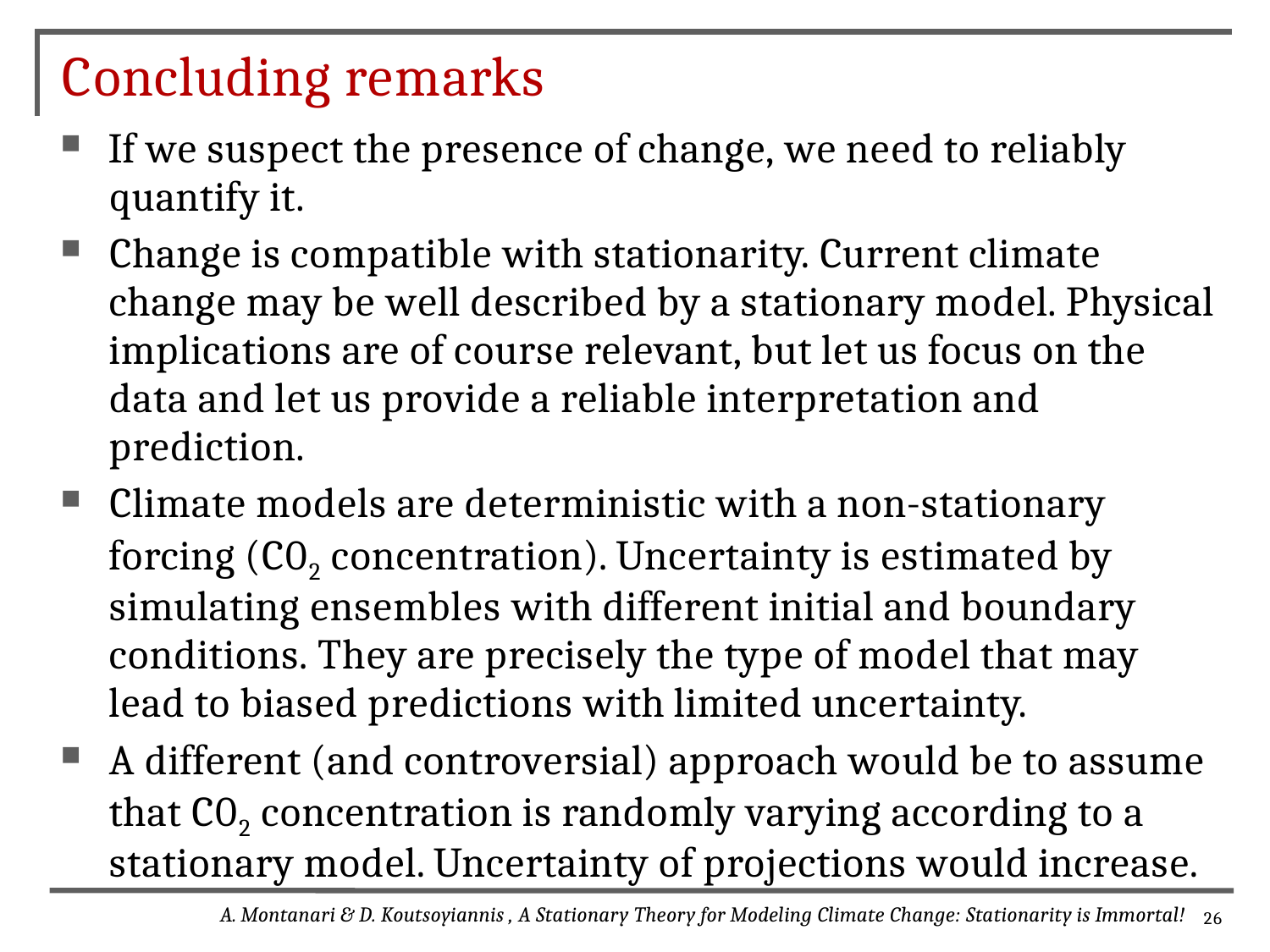

# Concluding remarks
If we suspect the presence of change, we need to reliably quantify it.
Change is compatible with stationarity. Current climate change may be well described by a stationary model. Physical implications are of course relevant, but let us focus on the data and let us provide a reliable interpretation and prediction.
Climate models are deterministic with a non-stationary forcing (C02 concentration). Uncertainty is estimated by simulating ensembles with different initial and boundary conditions. They are precisely the type of model that may lead to biased predictions with limited uncertainty.
A different (and controversial) approach would be to assume that C02 concentration is randomly varying according to a stationary model. Uncertainty of projections would increase.

A. Montanari & D. Koutsoyiannis , A Stationary Theory for Modeling Climate Change: Stationarity is Immortal!
26